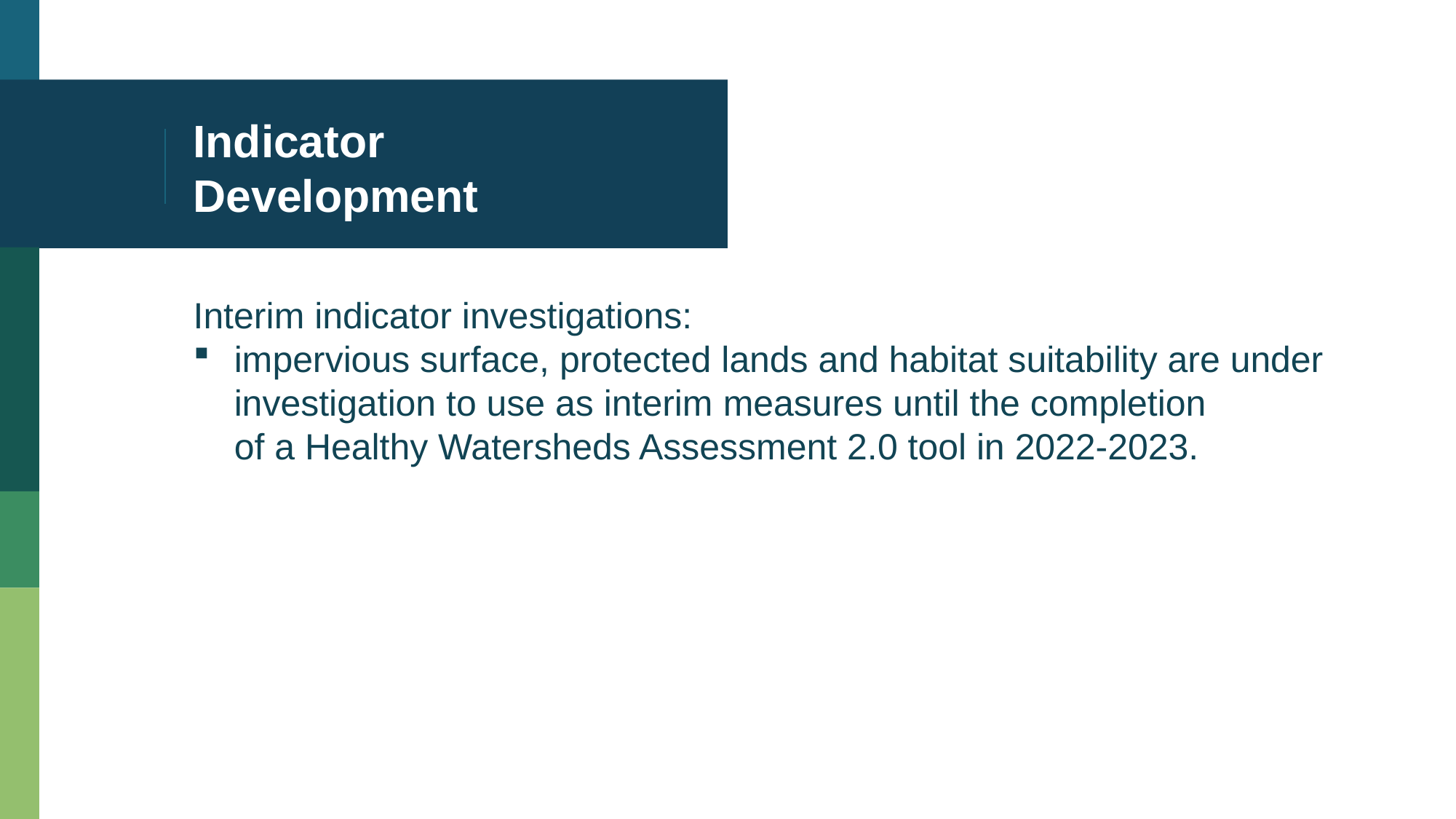

# Indicator Development
Interim indicator investigations:
impervious surface, protected lands and habitat suitability are under investigation to use as interim measures until the completion of a Healthy Watersheds Assessment 2.0 tool in 2022-2023.